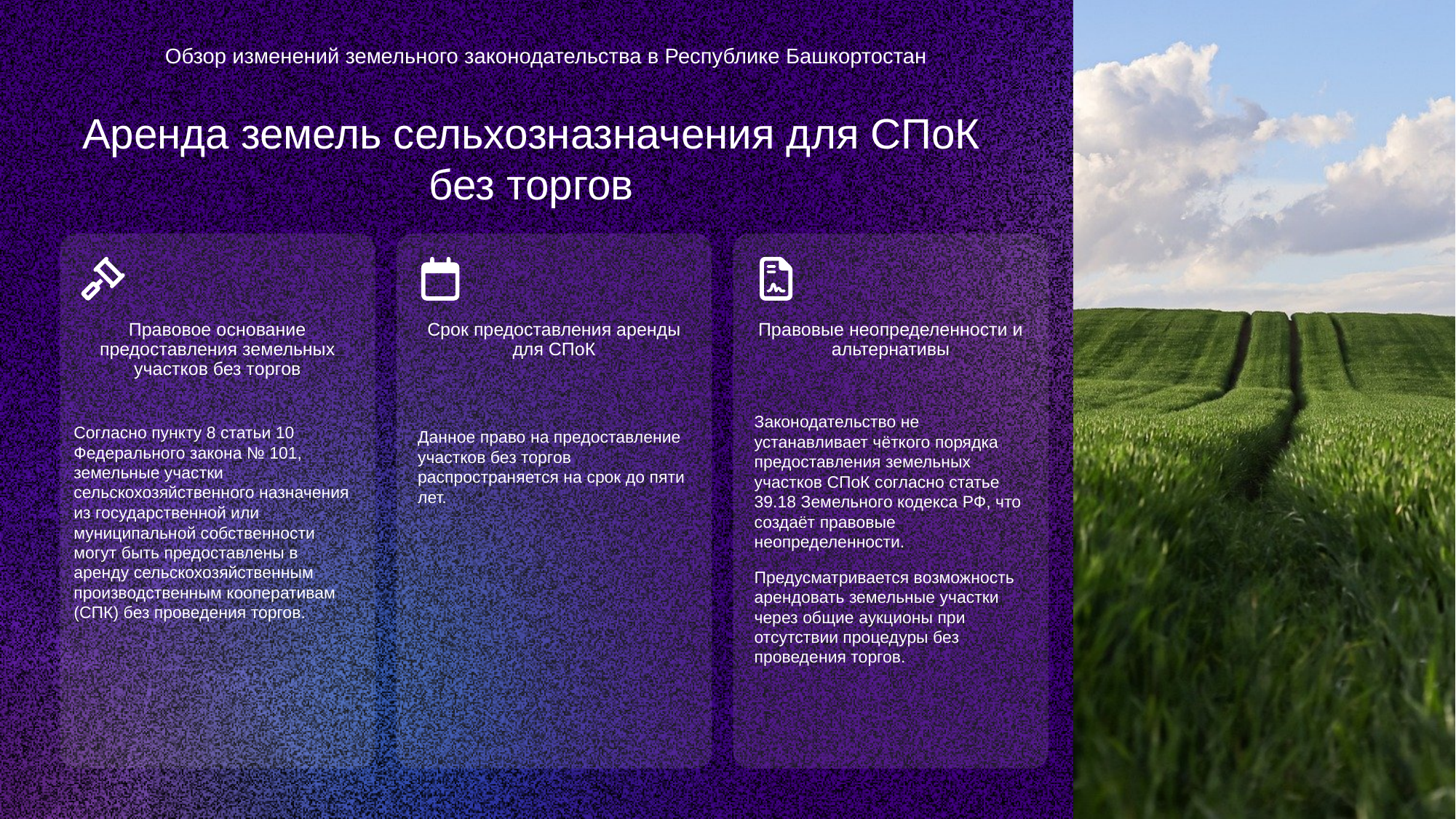

Обзор изменений земельного законодательства в Республике Башкортостан
Аренда земель сельхозназначения для СПоК без торгов

Правовое основание предоставления земельных участков без торгов
Срок предоставления аренды для СПоК
Правовые неопределенности и альтернативы
Законодательство не устанавливает чёткого порядка предоставления земельных участков СПоК согласно статье 39.18 Земельного кодекса РФ, что создаёт правовые неопределенности.
Предусматривается возможность арендовать земельные участки через общие аукционы при отсутствии процедуры без проведения торгов.
Согласно пункту 8 статьи 10 Федерального закона № 101, земельные участки сельскохозяйственного назначения из государственной или муниципальной собственности могут быть предоставлены в аренду сельскохозяйственным производственным кооперативам (СПК) без проведения торгов.
Данное право на предоставление участков без торгов распространяется на срок до пяти лет.